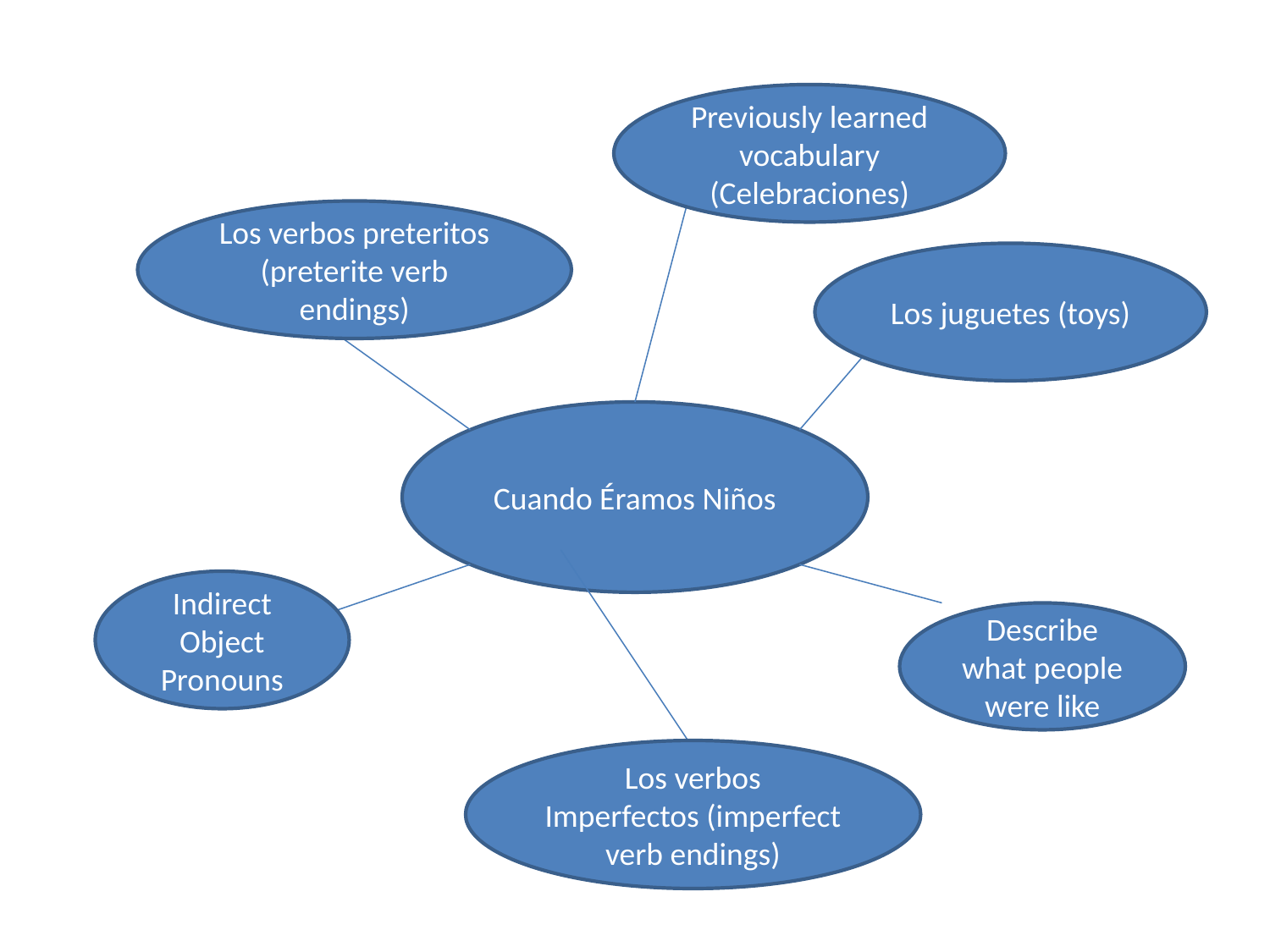

Previously learned vocabulary (Celebraciones)
Los verbos preteritos (preterite verb endings)
Los juguetes (toys)
Cuando Éramos Niños
Indirect Object Pronouns
Describe what people were like
Los verbos Imperfectos (imperfect verb endings)